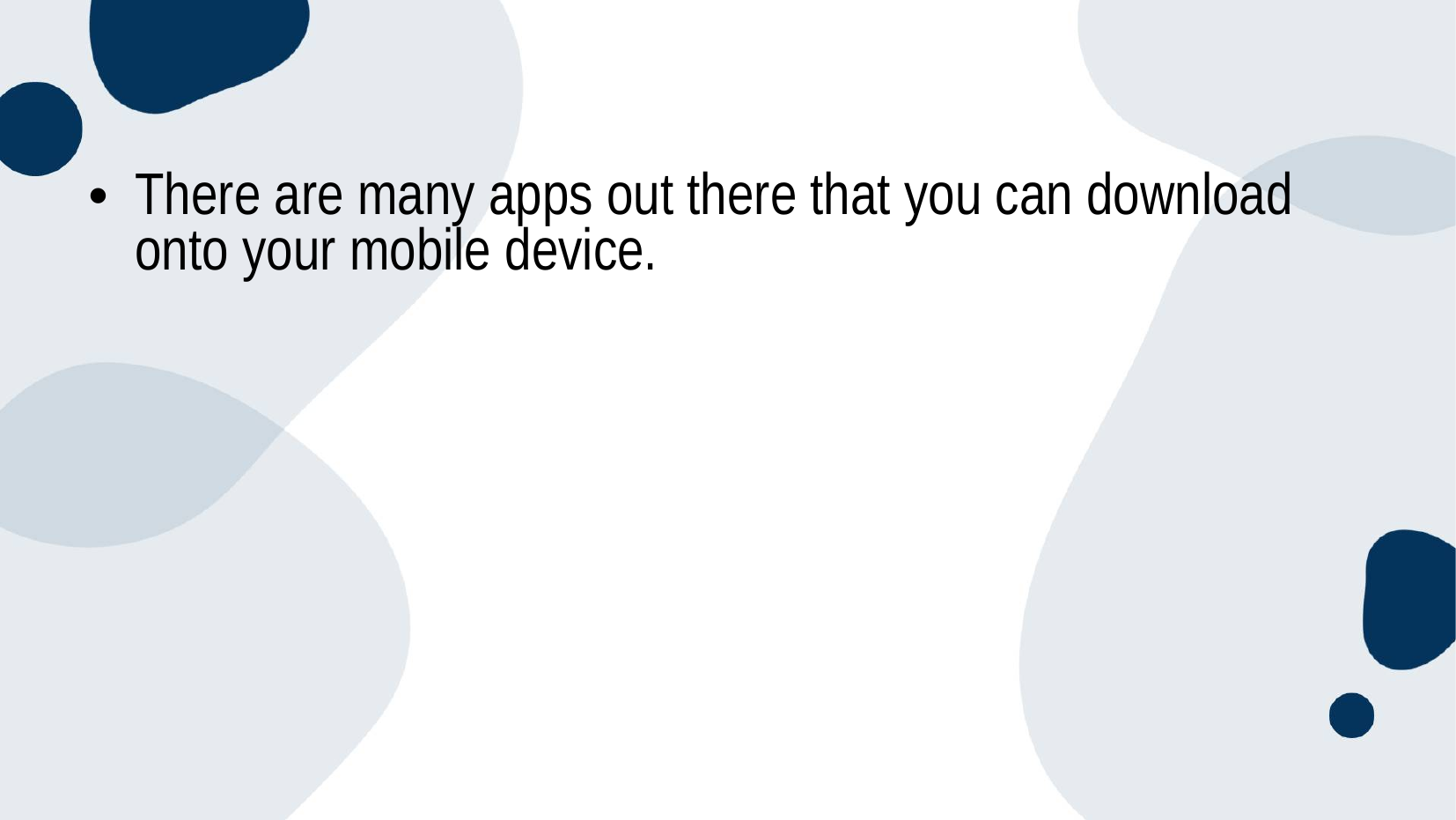

There are many apps out there that you can download onto your mobile device.